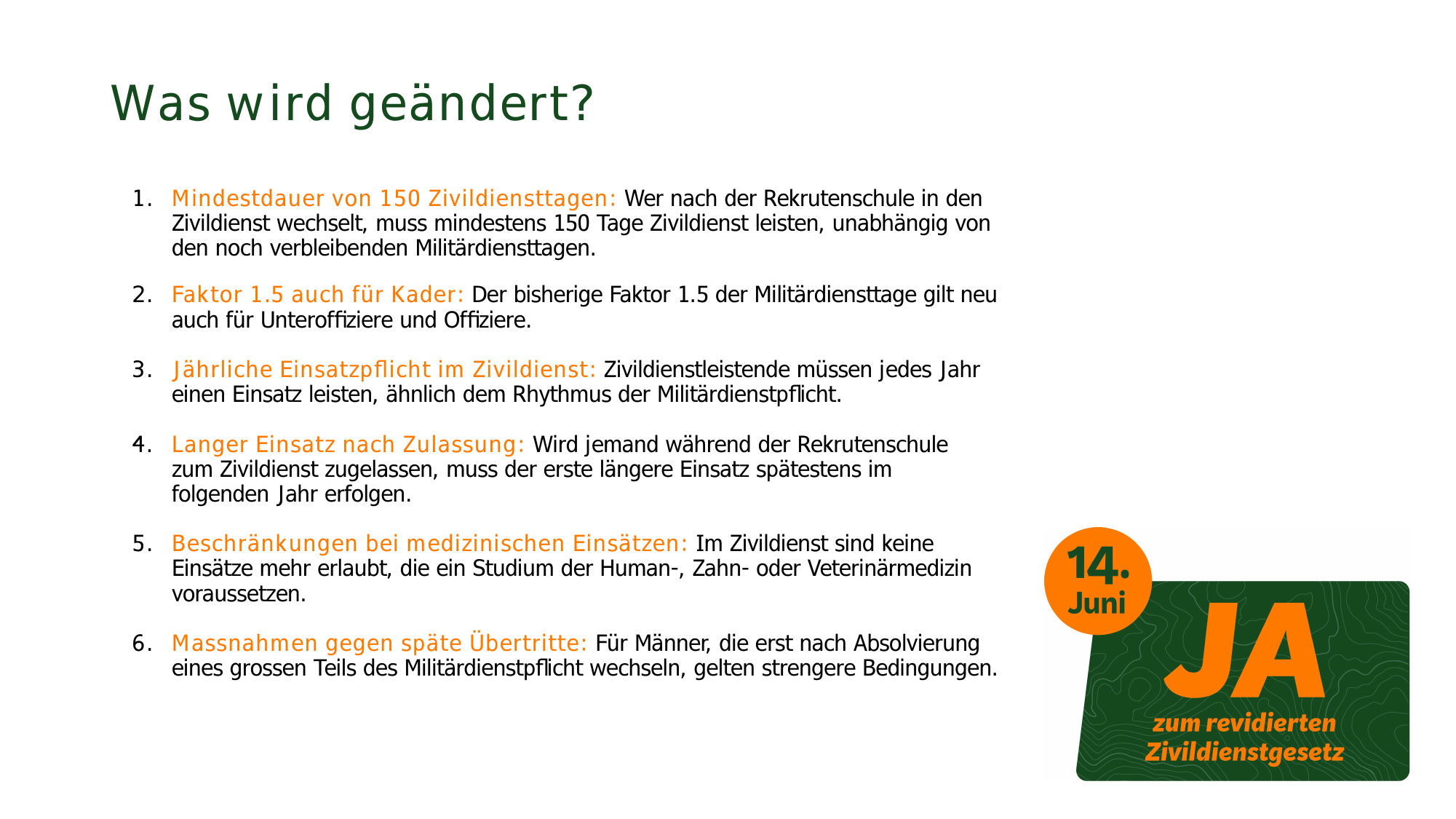

# Was wird geändert?
Mindestdauer von 150 Zivildiensttagen: Wer nach der Rekrutenschule in den Zivildienst wechselt, muss mindestens 150 Tage Zivildienst leisten, unabhängig von den noch verbleibenden Militärdiensttagen.
Faktor 1.5 auch für Kader: Der bisherige Faktor 1.5 der Militärdiensttage gilt neu auch für Unteroffiziere und Offiziere.
Jährliche Einsatzpflicht im Zivildienst: Zivildienstleistende müssen jedes Jahr einen Einsatz leisten, ähnlich dem Rhythmus der Militärdienstpflicht.
Langer Einsatz nach Zulassung: Wird jemand während der Rekrutenschule
zum Zivildienst zugelassen, muss der erste längere Einsatz spätestens im
folgenden Jahr erfolgen.
Beschränkungen bei medizinischen Einsätzen: Im Zivildienst sind keine Einsätze mehr erlaubt, die ein Studium der Human-, Zahn- oder Veterinärmedizin voraussetzen.
Massnahmen gegen späte Übertritte: Für Männer, die erst nach Absolvierung eines grossen Teils des Militärdienstpflicht wechseln, gelten strengere Bedingungen.